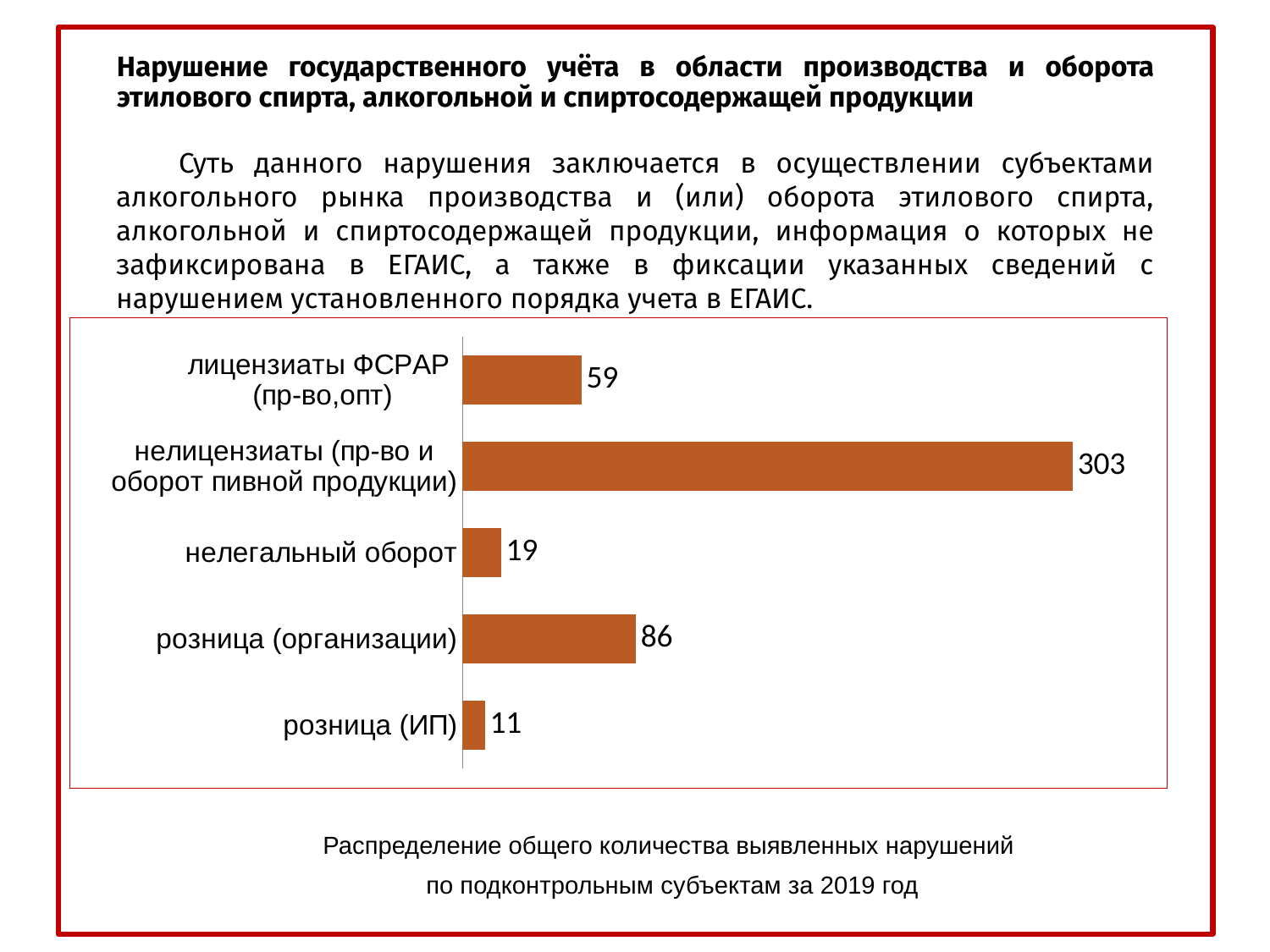

Нарушение государственного учёта в области производства и оборота этилового спирта, алкогольной и спиртосодержащей продукции

Суть данного нарушения заключается в осуществлении субъектами алкогольного рынка производства и (или) оборота этилового спирта, алкогольной и спиртосодержащей продукции, информация о которых не зафиксирована в ЕГАИС, а также в фиксации указанных сведений с нарушением установленного порядка учета в ЕГАИС.

### Chart

| Category | Ряд 1 |
|---|---|
| розница (ИП) | 11.0 |
| розница (организации) | 86.0 |
| нелегальный оборот | 19.0 |
| нелицензиаты (пр-во и оборот пивной продукции) | 303.0 |
| лицензиаты ФСРАР
(пр-во,опт) | 59.0 |
Распределение общего количества выявленных нарушений
по подконтрольным субъектам за 2019 год